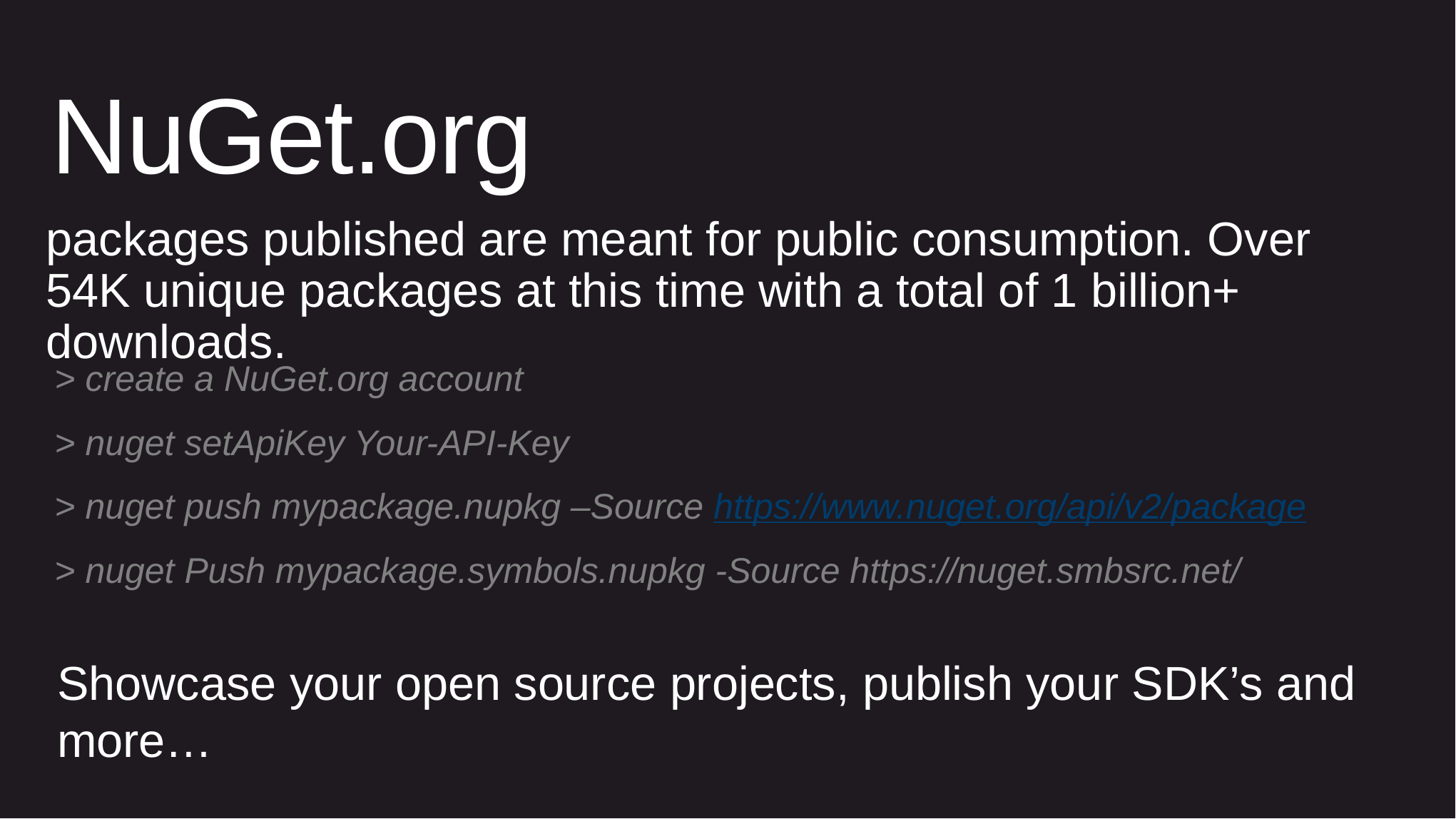

# NuGet.org
packages published are meant for public consumption. Over 54K unique packages at this time with a total of 1 billion+ downloads.
> create a NuGet.org account

> nuget setApiKey Your-API-Key

> nuget push mypackage.nupkg –Source https://www.nuget.org/api/v2/package

> nuget Push mypackage.symbols.nupkg -Source https://nuget.smbsrc.net/
Showcase your open source projects, publish your SDK’s and more…